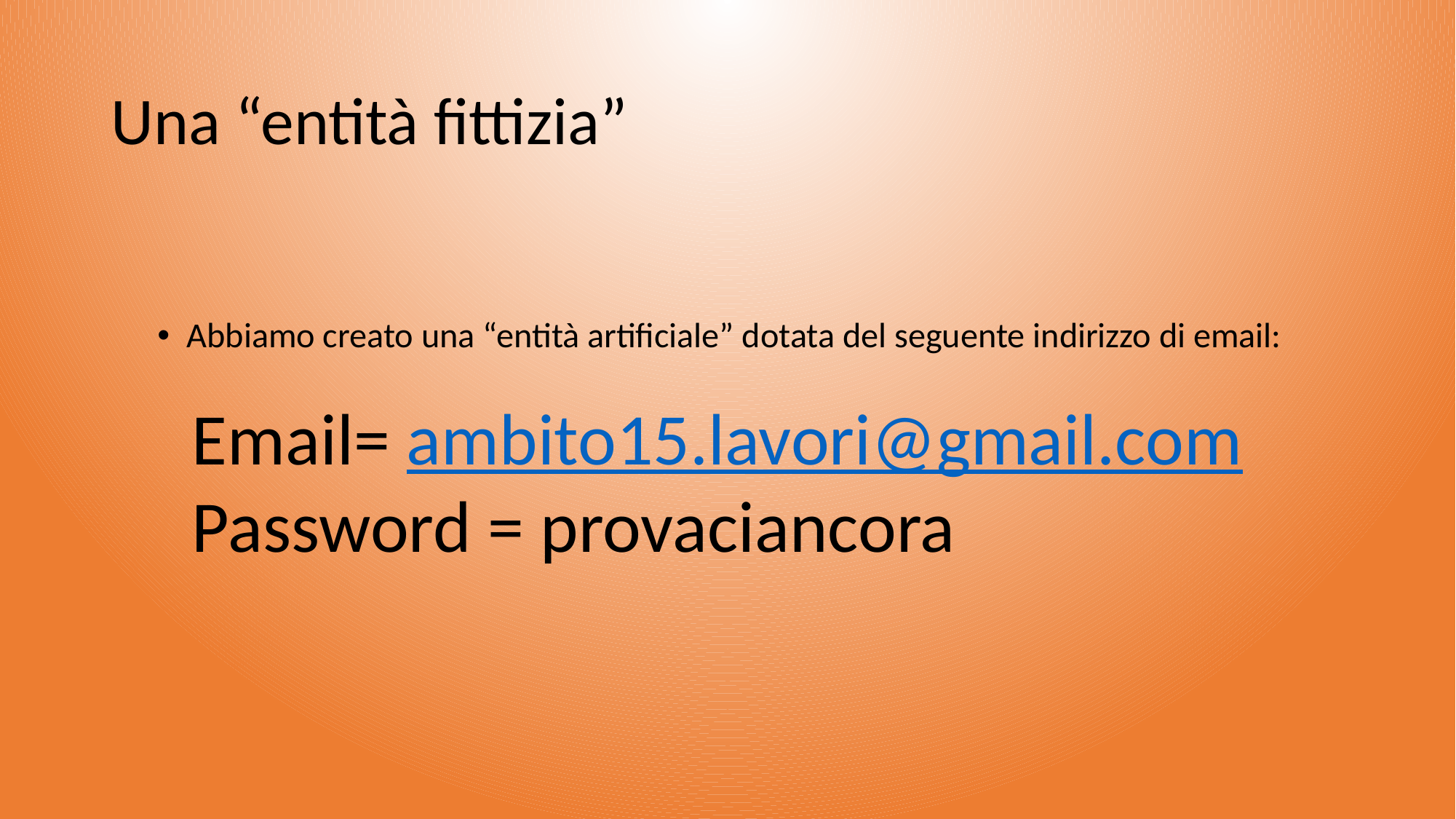

# Una “entità fittizia”
Abbiamo creato una “entità artificiale” dotata del seguente indirizzo di email:

Email= ambito15.lavori@gmail.com
Password = provaciancora